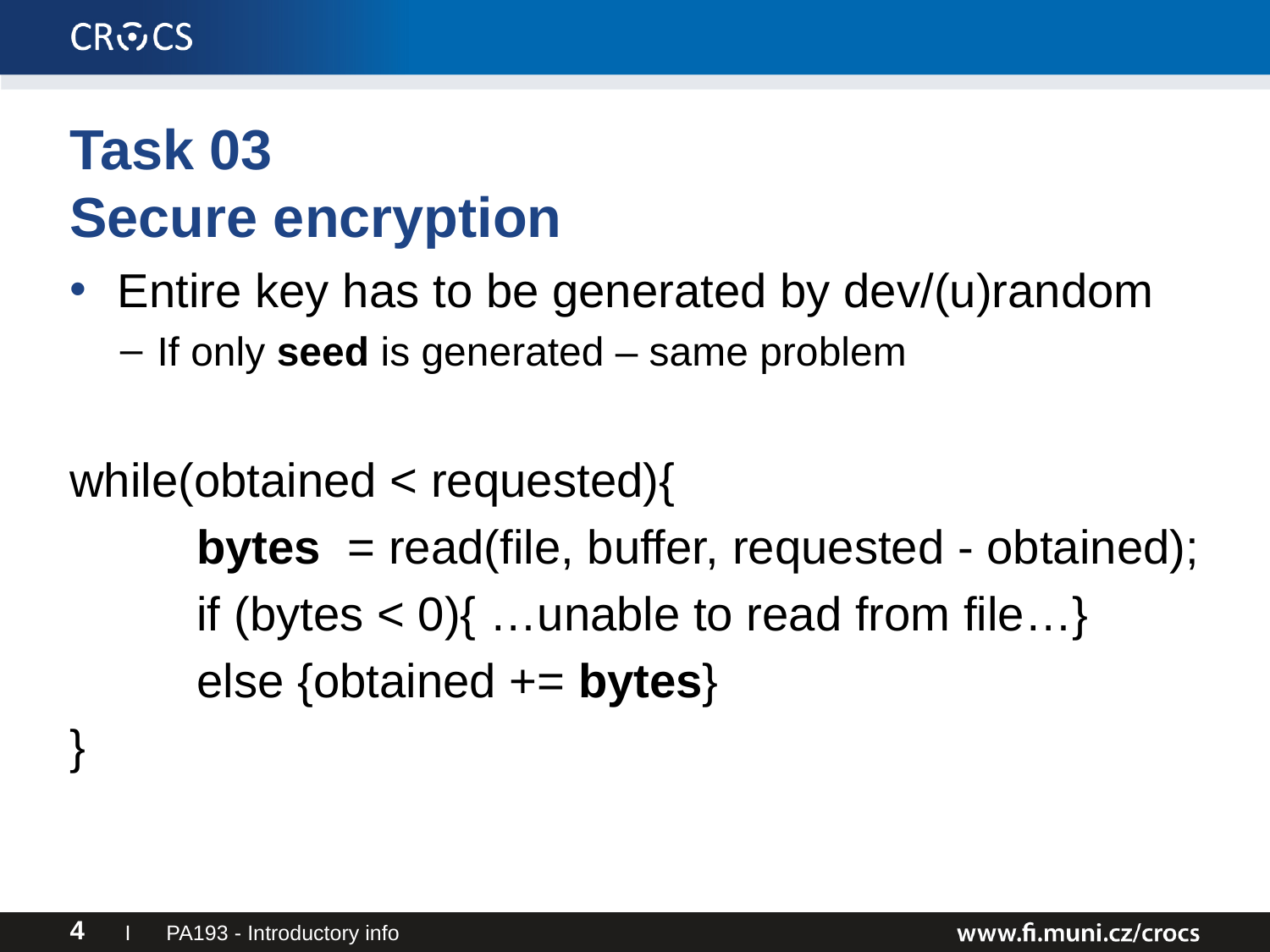

# Task 03 Secure encryption
Entire key has to be generated by dev/(u)random
If only seed is generated – same problem

while(obtained < requested){
	bytes  = read(file, buffer, requested - obtained);
    	if (bytes < 0){ …unable to read from file…}
	else {obtained += bytes}
}
I      PA193 - Introductory info
4